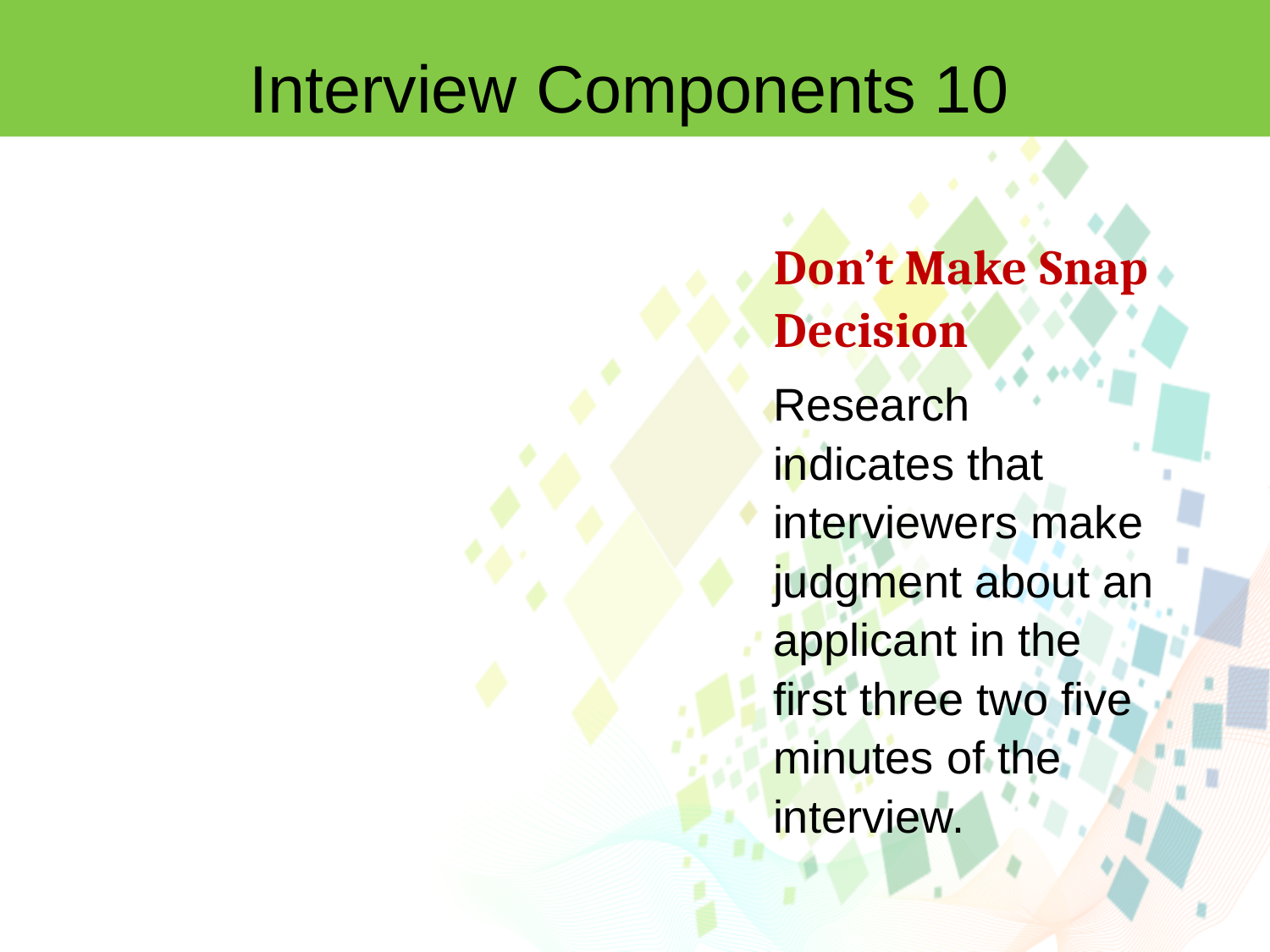

Interview Components 10
Don’t Make Snap Decision
Research indicates that interviewers make judgment about an applicant in the first three two five minutes of the interview.